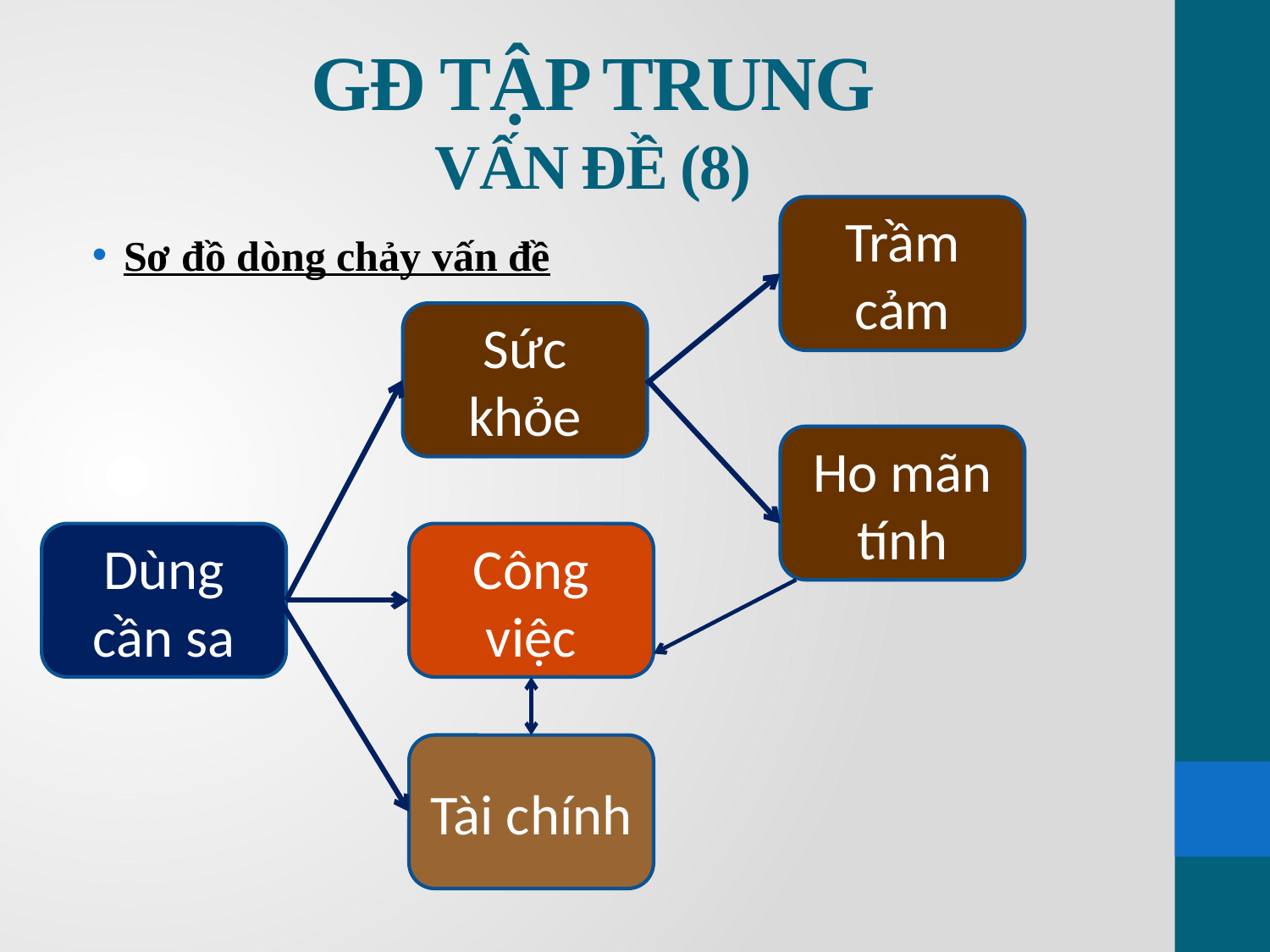

# GĐ TẬP TRUNG VẤN ĐỀ (8)
Trầm cảm
Sơ đồ dòng chảy vấn đề
Sức khỏe
Ho mãn tính
Dùng cần sa
Công việc
Tài chính